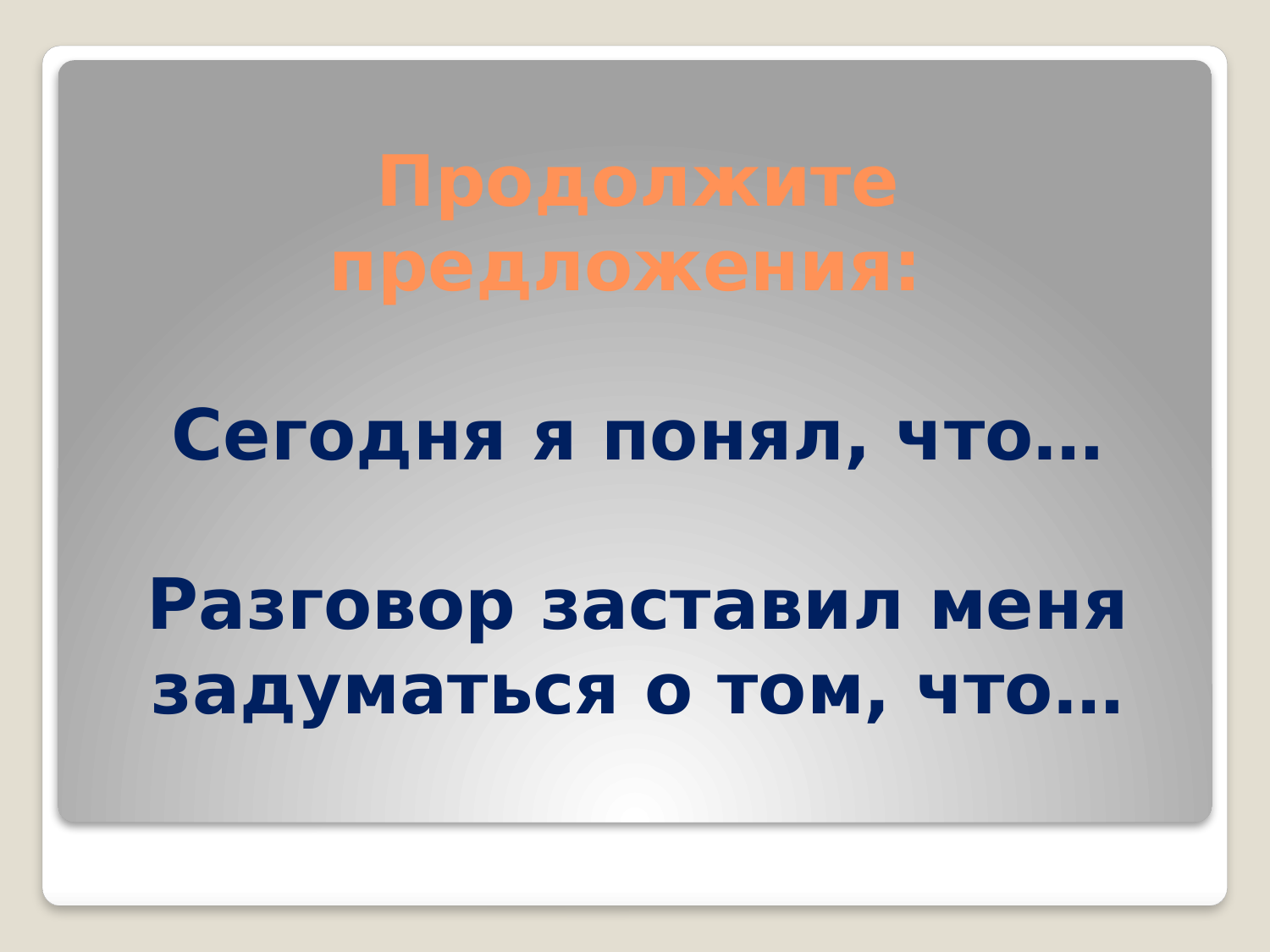

# Продолжите предложения: Сегодня я понял, что… Разговор заставил меня задуматься о том, что…